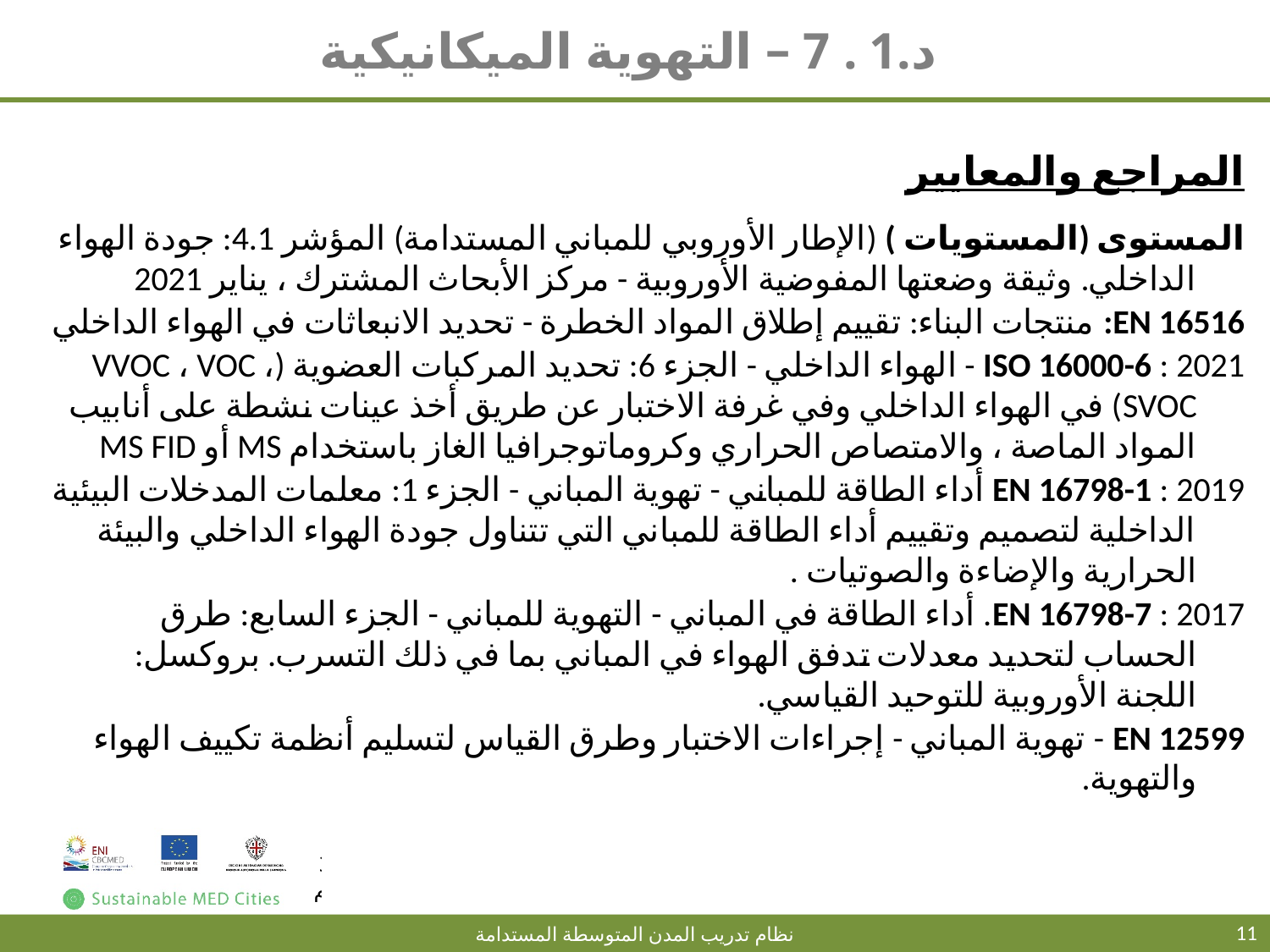

د.1 . 7 – التهوية الميكانيكية
المراجع والمعايير

المستوى (المستويات ) (الإطار الأوروبي للمباني المستدامة) المؤشر 4.1: جودة الهواء الداخلي. وثيقة وضعتها المفوضية الأوروبية - مركز الأبحاث المشترك ، يناير 2021
EN 16516: منتجات البناء: تقييم إطلاق المواد الخطرة - تحديد الانبعاثات في الهواء الداخلي
ISO 16000-6 : 2021 - الهواء الداخلي - الجزء 6: تحديد المركبات العضوية (VVOC ، VOC ، SVOC) في الهواء الداخلي وفي غرفة الاختبار عن طريق أخذ عينات نشطة على أنابيب المواد الماصة ، والامتصاص الحراري وكروماتوجرافيا الغاز باستخدام MS أو MS FID
EN 16798-1 : 2019 أداء الطاقة للمباني - تهوية المباني - الجزء 1: معلمات المدخلات البيئية الداخلية لتصميم وتقييم أداء الطاقة للمباني التي تتناول جودة الهواء الداخلي والبيئة الحرارية والإضاءة والصوتيات .
EN 16798-7 : 2017. أداء الطاقة في المباني - التهوية للمباني - الجزء السابع: طرق الحساب لتحديد معدلات تدفق الهواء في المباني بما في ذلك التسرب. بروكسل: اللجنة الأوروبية للتوحيد القياسي.
EN 12599 - تهوية المباني - إجراءات الاختبار وطرق القياس لتسليم أنظمة تكييف الهواء والتهوية.

11